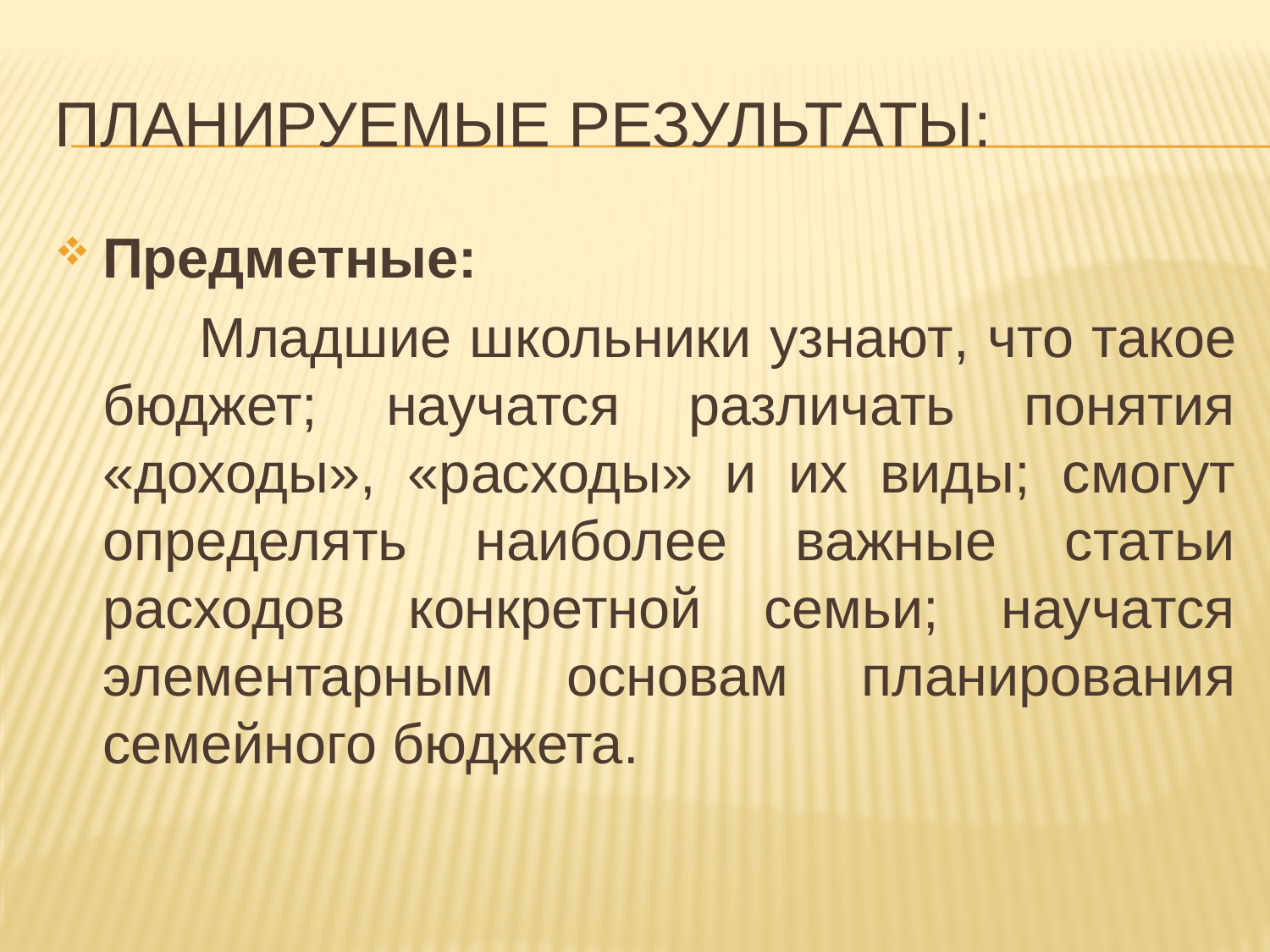

# Планируемые результаты:
Предметные:
        Младшие школьники узнают, что такое бюджет; научатся различать понятия «доходы», «расходы» и их виды; смогут определять наиболее важные статьи расходов конкретной семьи; научатся элементарным основам планирования семейного бюджета.